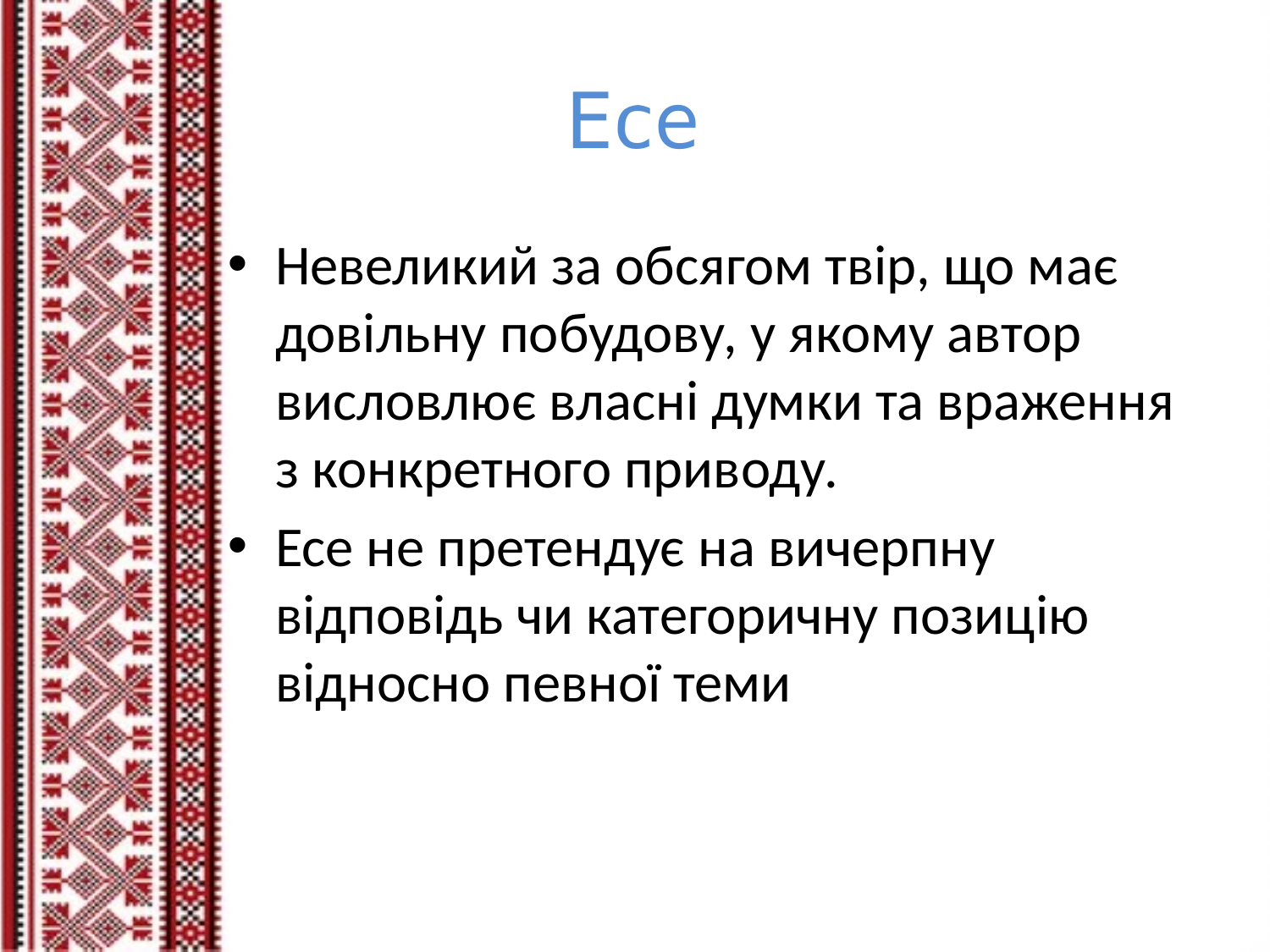

# Есе
Невеликий за обсягом твір, що має довільну побудову, у якому автор висловлює власні думки та враження з конкретного приводу.
Есе не претендує на вичерпну відповідь чи категоричну позицію відносно певної теми